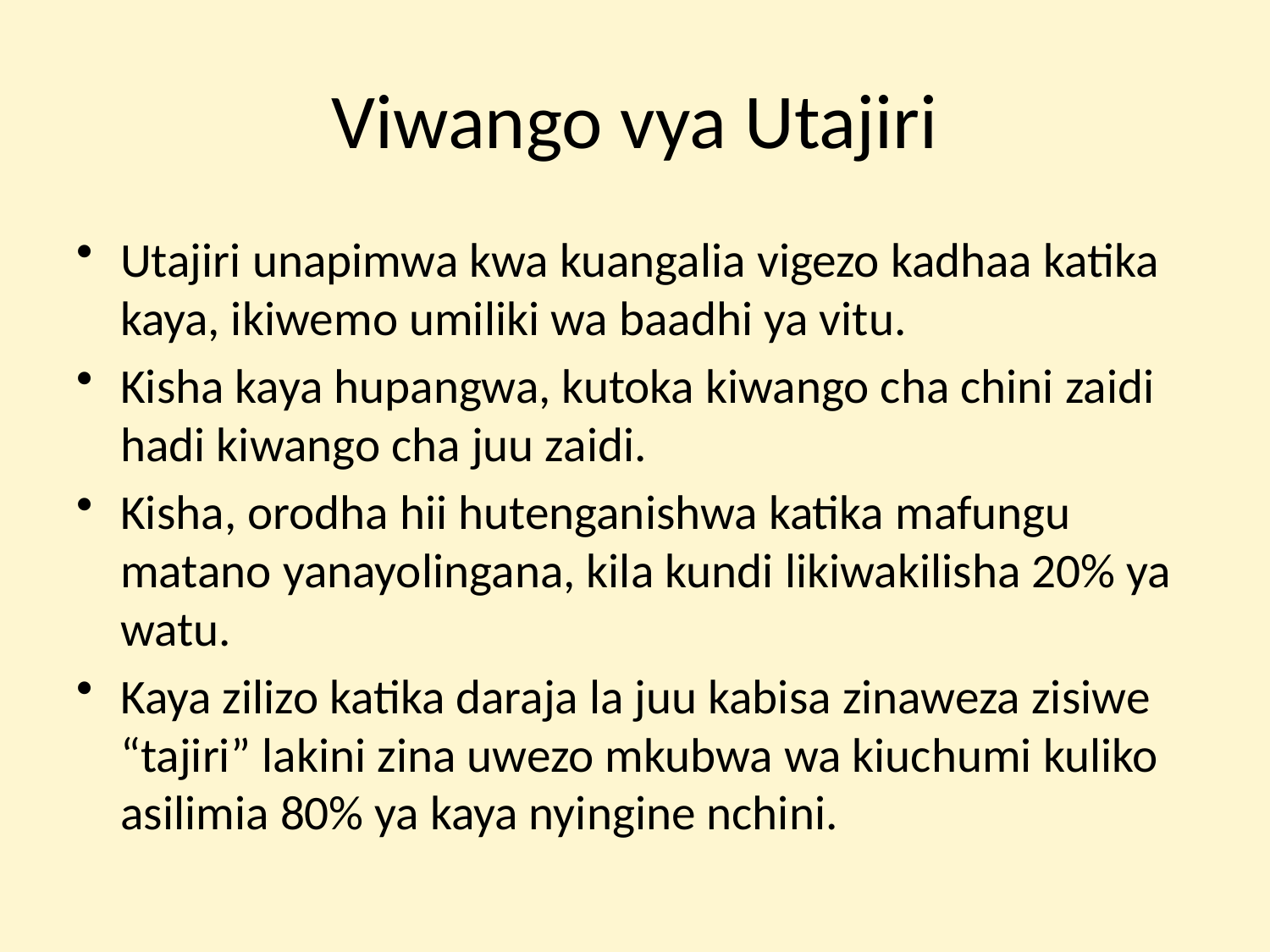

# Viwango vya Utajiri
Utajiri unapimwa kwa kuangalia vigezo kadhaa katika kaya, ikiwemo umiliki wa baadhi ya vitu.
Kisha kaya hupangwa, kutoka kiwango cha chini zaidi hadi kiwango cha juu zaidi.
Kisha, orodha hii hutenganishwa katika mafungu matano yanayolingana, kila kundi likiwakilisha 20% ya watu.
Kaya zilizo katika daraja la juu kabisa zinaweza zisiwe “tajiri” lakini zina uwezo mkubwa wa kiuchumi kuliko asilimia 80% ya kaya nyingine nchini.